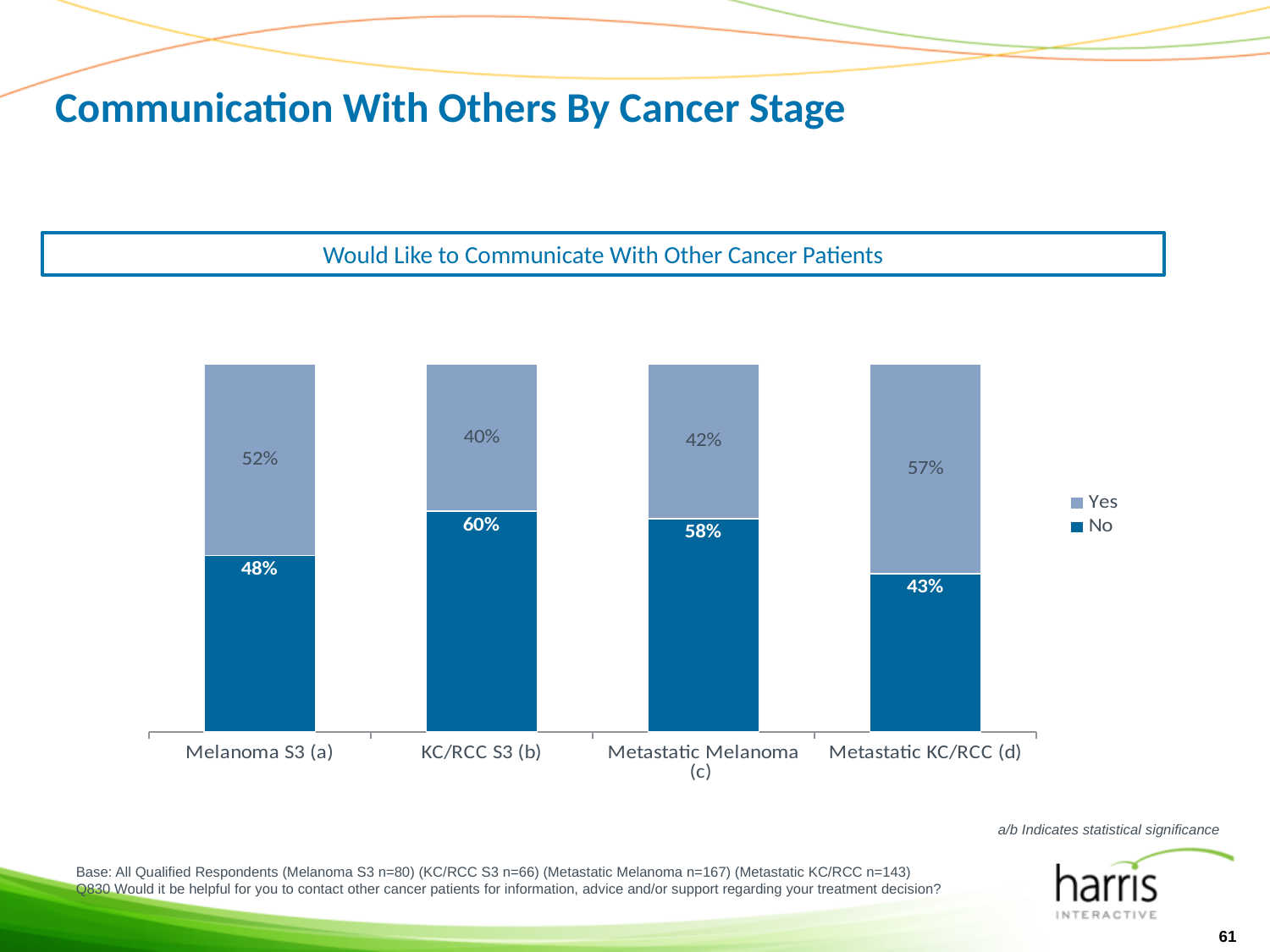

# Communication With Others By Cancer Stage
Would Like to Communicate With Other Cancer Patients

### Chart

| Category | No | Yes |
|---|---|---|
| Melanoma S3 (a) | 0.4800000000000003 | 0.52 |
| KC/RCC S3 (b) | 0.6000000000000006 | 0.4 |
| Metastatic Melanoma (c)  | 0.5800000000000001 | 0.4200000000000003 |
| Metastatic KC/RCC (d) | 0.4300000000000004 | 0.57 |
a/b Indicates statistical significance
Base: All Qualified Respondents (Melanoma S3 n=80) (KC/RCC S3 n=66) (Metastatic Melanoma n=167) (Metastatic KC/RCC n=143)
Q830 Would it be helpful for you to contact other cancer patients for information, advice and/or support regarding your treatment decision?
61